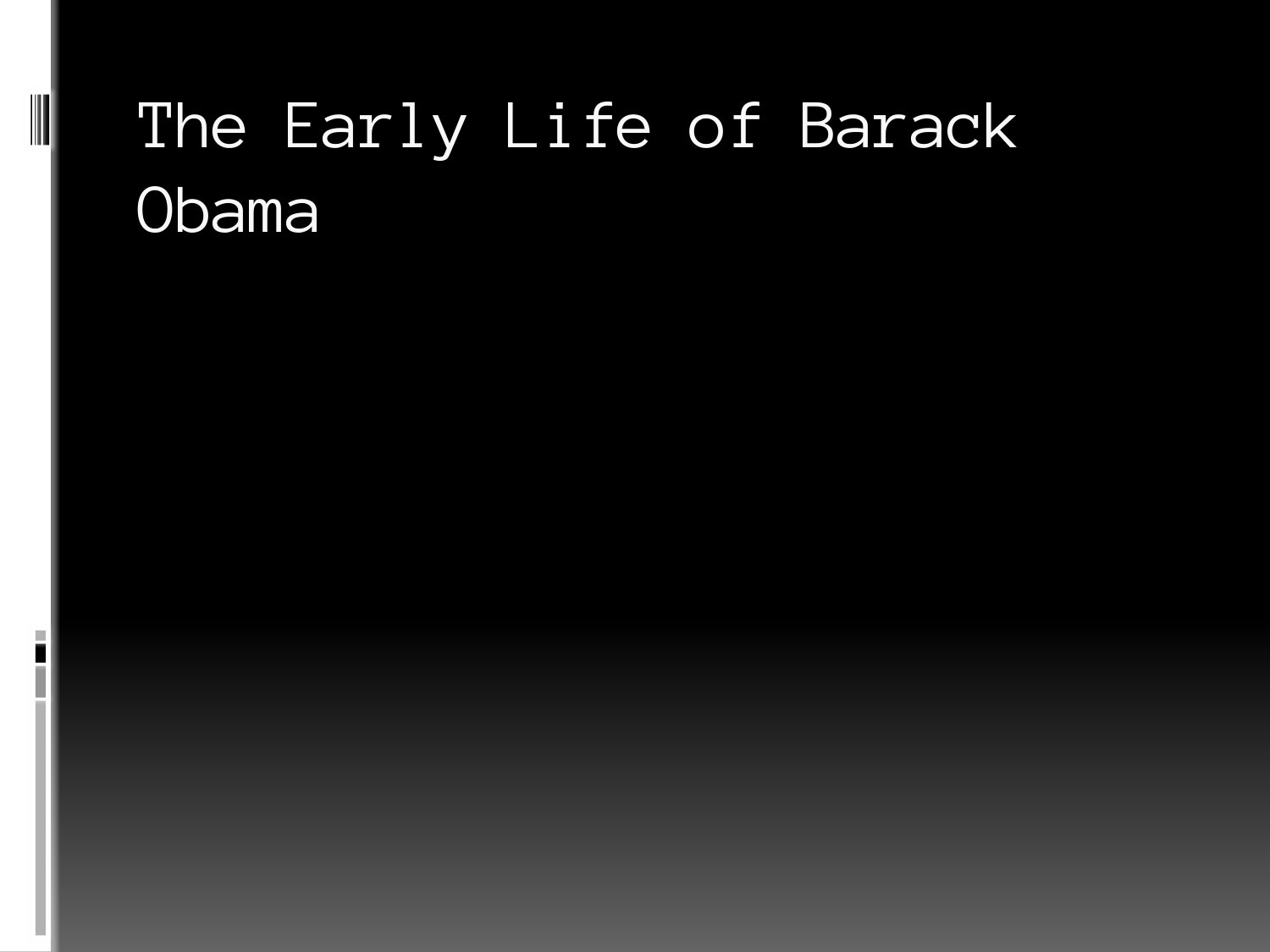

# The Early Life of Barack Obama